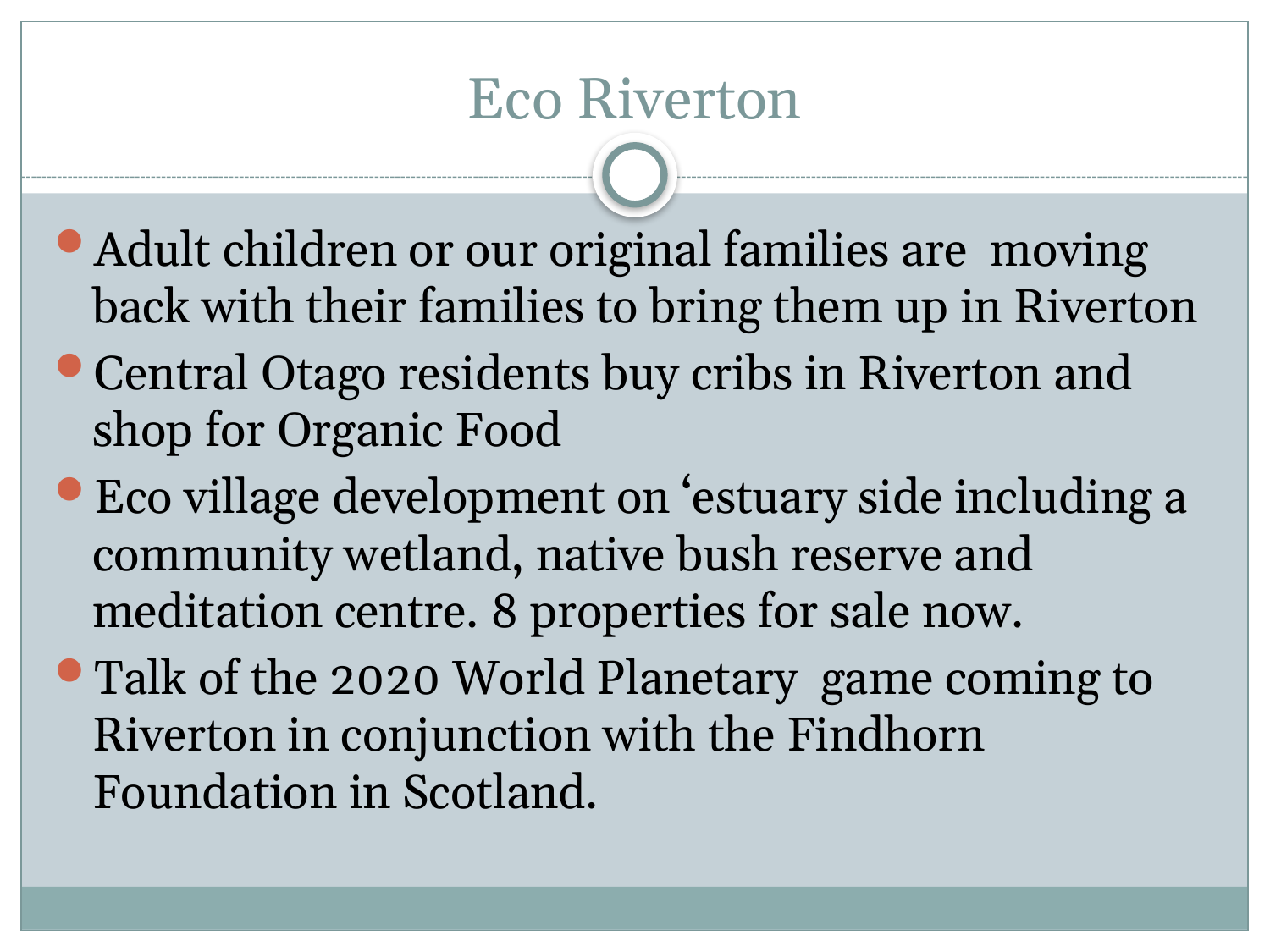

# Eco Riverton
Adult children or our original families are  moving back with their families to bring them up in Riverton
Central Otago residents buy cribs in Riverton and shop for Organic Food
Eco village development on ‘estuary side including a community wetland, native bush reserve and meditation centre. 8 properties for sale now.
Talk of the 2020 World Planetary  game coming to Riverton in conjunction with the Findhorn Foundation in Scotland.